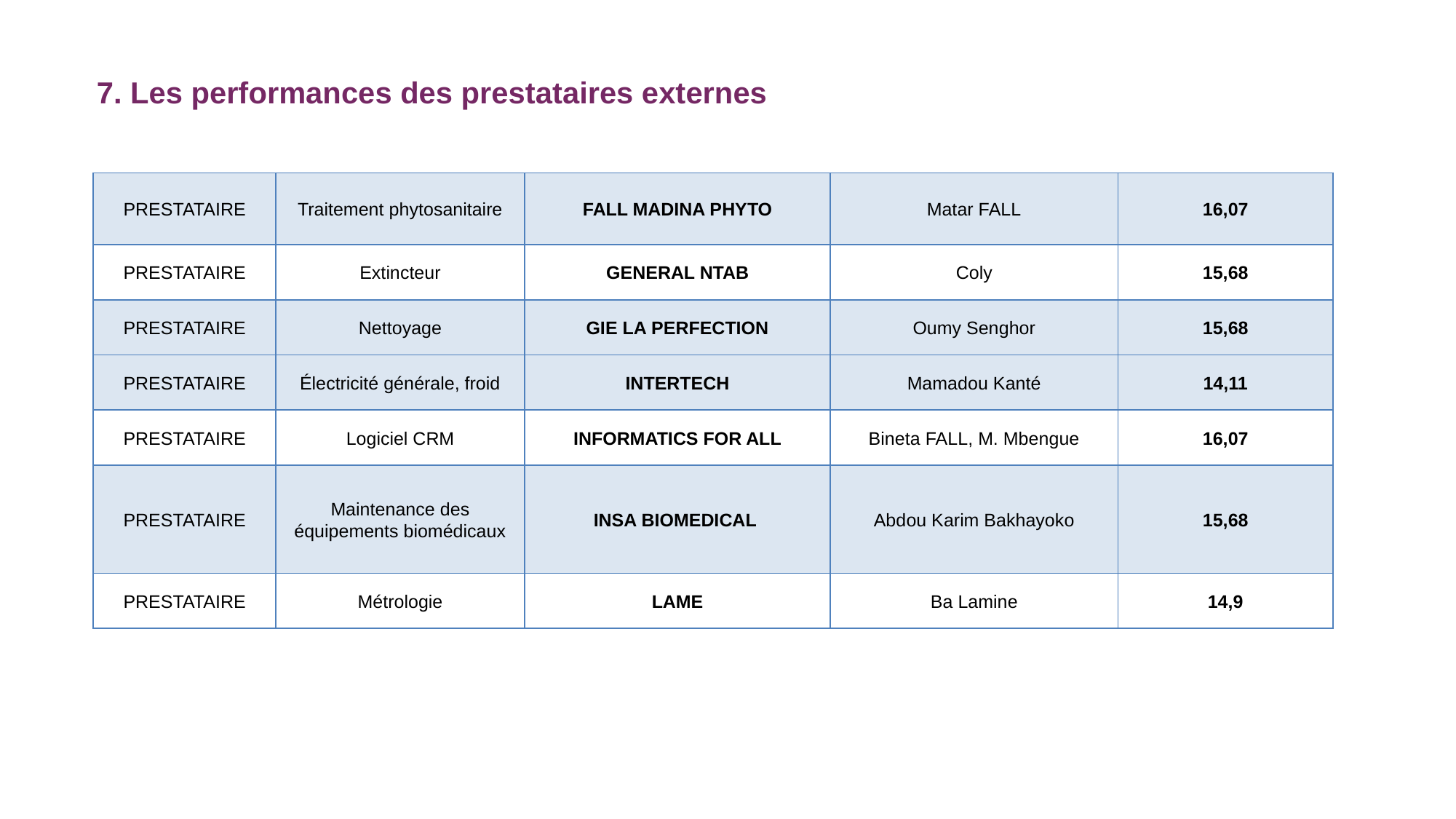

# 7. Les performances des prestataires externes
| PRESTATAIRE | Traitement phytosanitaire | FALL MADINA PHYTO | Matar FALL | 16,07 |
| --- | --- | --- | --- | --- |
| PRESTATAIRE | Extincteur | GENERAL NTAB | Coly | 15,68 |
| PRESTATAIRE | Nettoyage | GIE LA PERFECTION | Oumy Senghor | 15,68 |
| PRESTATAIRE | Électricité générale, froid | INTERTECH | Mamadou Kanté | 14,11 |
| PRESTATAIRE | Logiciel CRM | INFORMATICS FOR ALL | Bineta FALL, M. Mbengue | 16,07 |
| PRESTATAIRE | Maintenance des équipements biomédicaux | INSA BIOMEDICAL | Abdou Karim Bakhayoko | 15,68 |
| PRESTATAIRE | Métrologie | LAME | Ba Lamine | 14,9 |